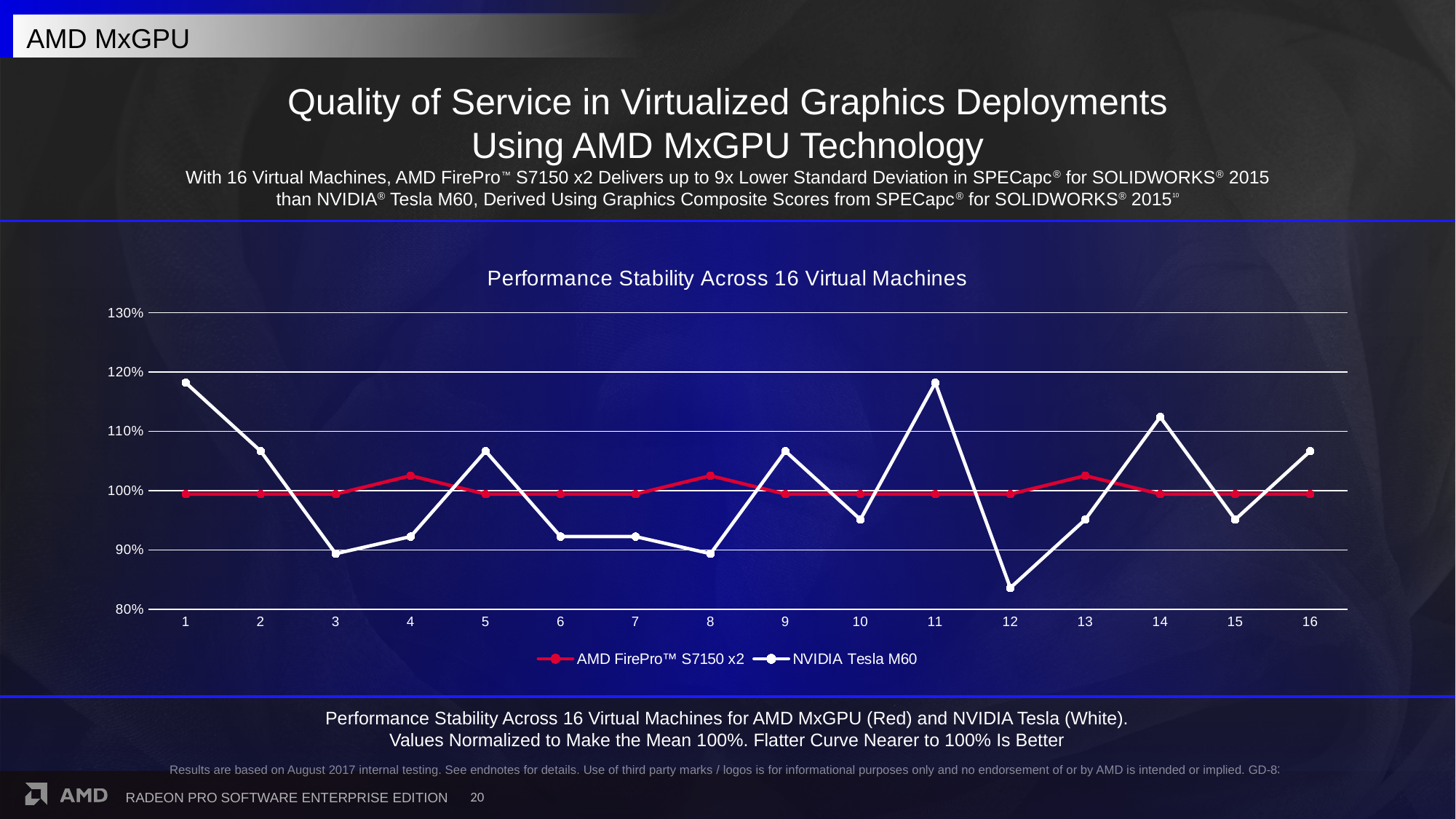

AMD MxGPU
Quality of Service in Virtualized Graphics Deployments
Using AMD MxGPU Technology
With 16 Virtual Machines, AMD FirePro™ S7150 x2 Delivers up to 9x Lower Standard Deviation in SPECapc® for SOLIDWORKS® 2015
than NVIDIA® Tesla M60, Derived Using Graphics Composite Scores from SPECapc® for SOLIDWORKS® 201510

### Chart: Performance Stability Across 16 Virtual Machines

| Category | AMD FirePro™ S7150 x2 | NVIDIA Tesla M60 |
|---|---|---|
Performance Stability Across 16 Virtual Machines for AMD MxGPU (Red) and NVIDIA Tesla (White).
Values Normalized to Make the Mean 100%. Flatter Curve Nearer to 100% Is Better

Results are based on August 2017 internal testing. See endnotes for details. Use of third party marks / logos is for informational purposes only and no endorsement of or by AMD is intended or implied. GD-83